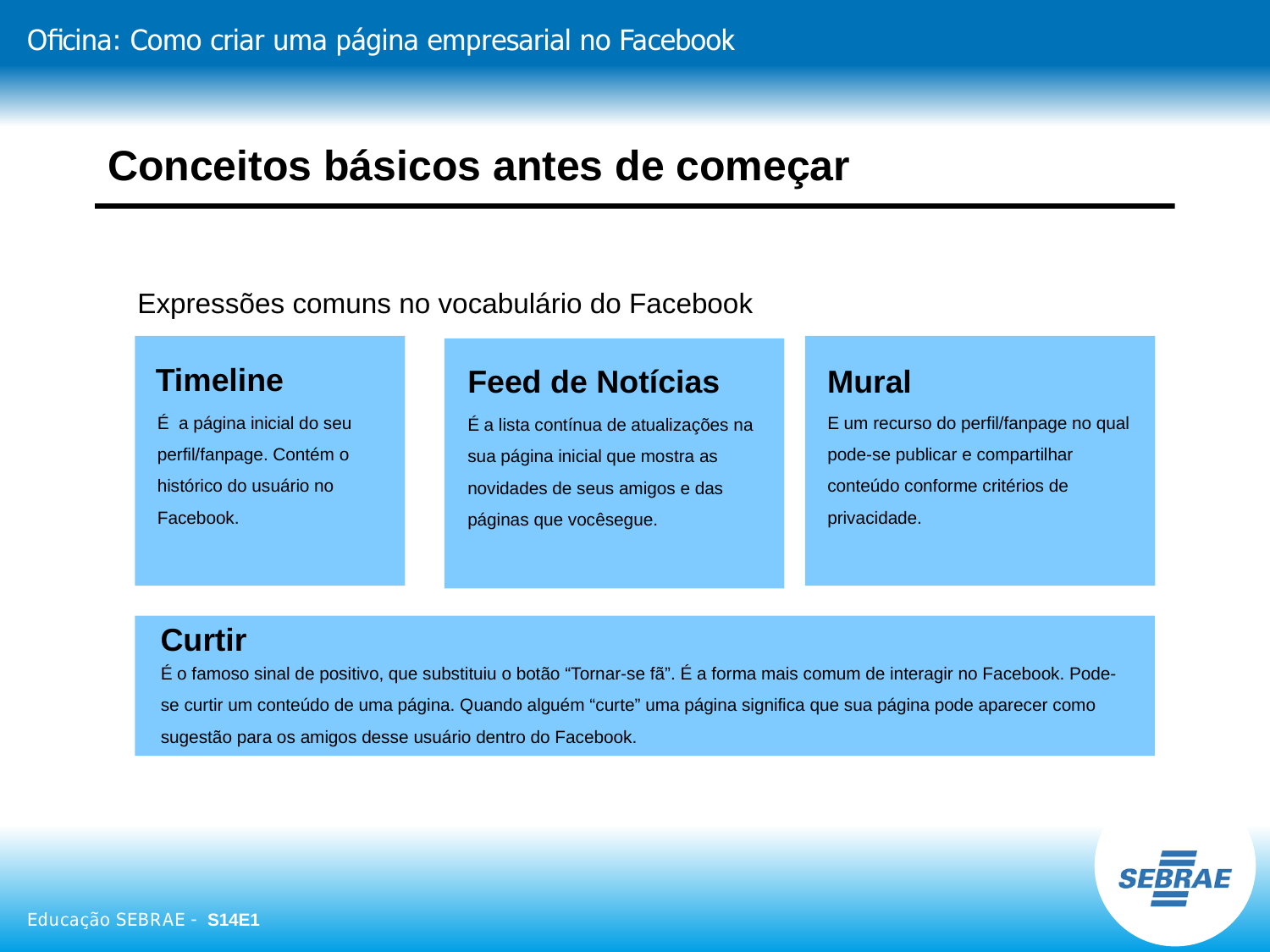

Conceitos básicos antes de começar

Expressões comuns no vocabulário do Facebook

Timeline
Feed de Notícias

Mural
É  a página inicial do seu perfil/fanpage. Contém o histórico do usuário no Facebook.
E um recurso do perfil/fanpage no qual pode-se publicar e compartilhar conteúdo conforme critérios de privacidade.
É a lista contínua de atualizações na sua página inicial que mostra as novidades de seus amigos e das páginas que vocêsegue.

Curtir

É o famoso sinal de positivo, que substituiu o botão “Tornar-se fã”. É a forma mais comum de interagir no Facebook. Pode-se curtir um conteúdo de uma página. Quando alguém “curte” uma página significa que sua página pode aparecer como sugestão para os amigos desse usuário dentro do Facebook.
S14E1